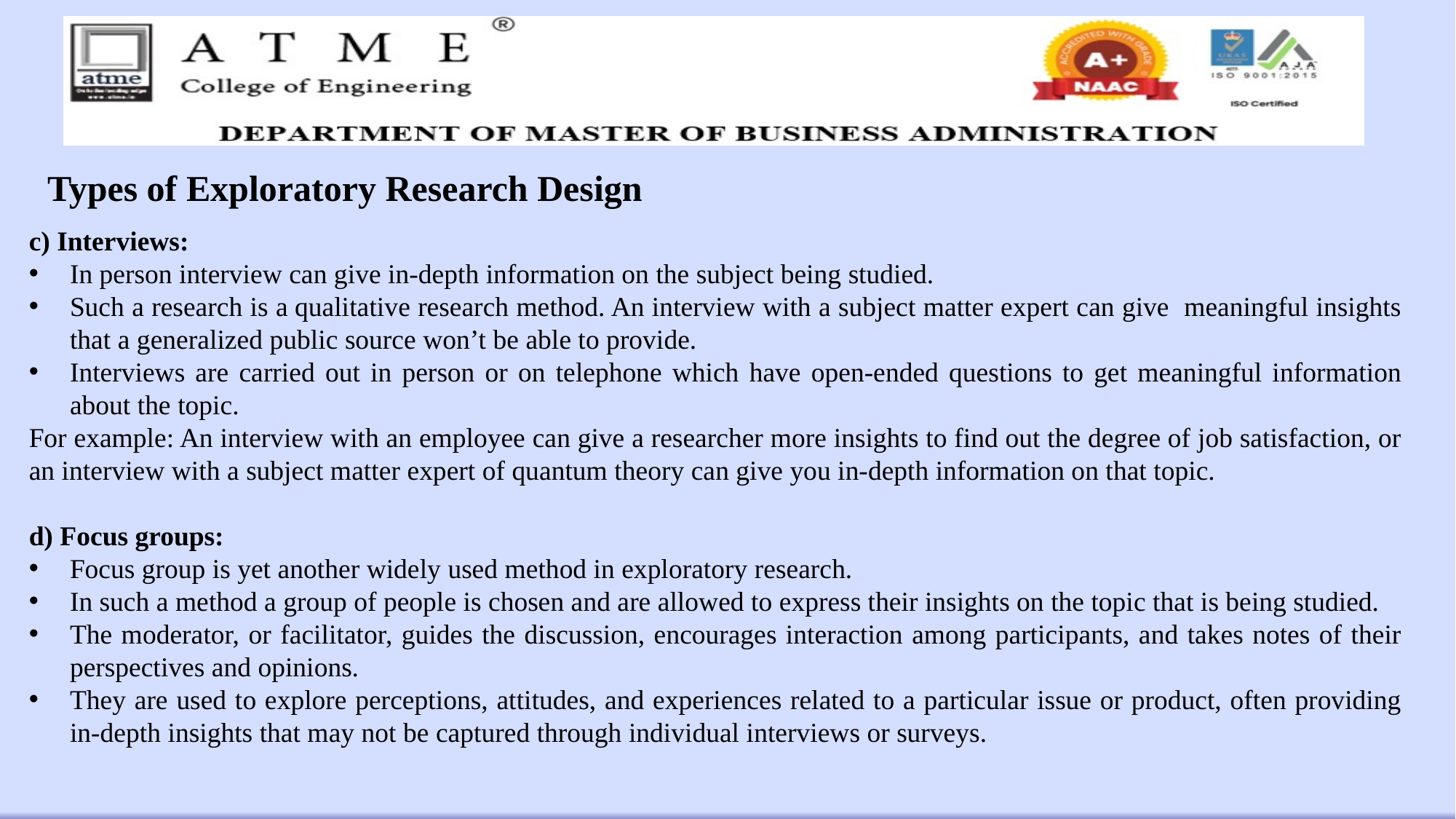

# Types of Exploratory Research Design
c) Interviews:
In person interview can give in-depth information on the subject being studied.
Such a research is a qualitative research method. An interview with a subject matter expert can give  meaningful insights that a generalized public source won’t be able to provide.
Interviews are carried out in person or on telephone which have open-ended questions to get meaningful information about the topic.
For example: An interview with an employee can give a researcher more insights to find out the degree of job satisfaction, or an interview with a subject matter expert of quantum theory can give you in-depth information on that topic.

d) Focus groups:
Focus group is yet another widely used method in exploratory research.
In such a method a group of people is chosen and are allowed to express their insights on the topic that is being studied.
The moderator, or facilitator, guides the discussion, encourages interaction among participants, and takes notes of their perspectives and opinions.
They are used to explore perceptions, attitudes, and experiences related to a particular issue or product, often providing in-depth insights that may not be captured through individual interviews or surveys.